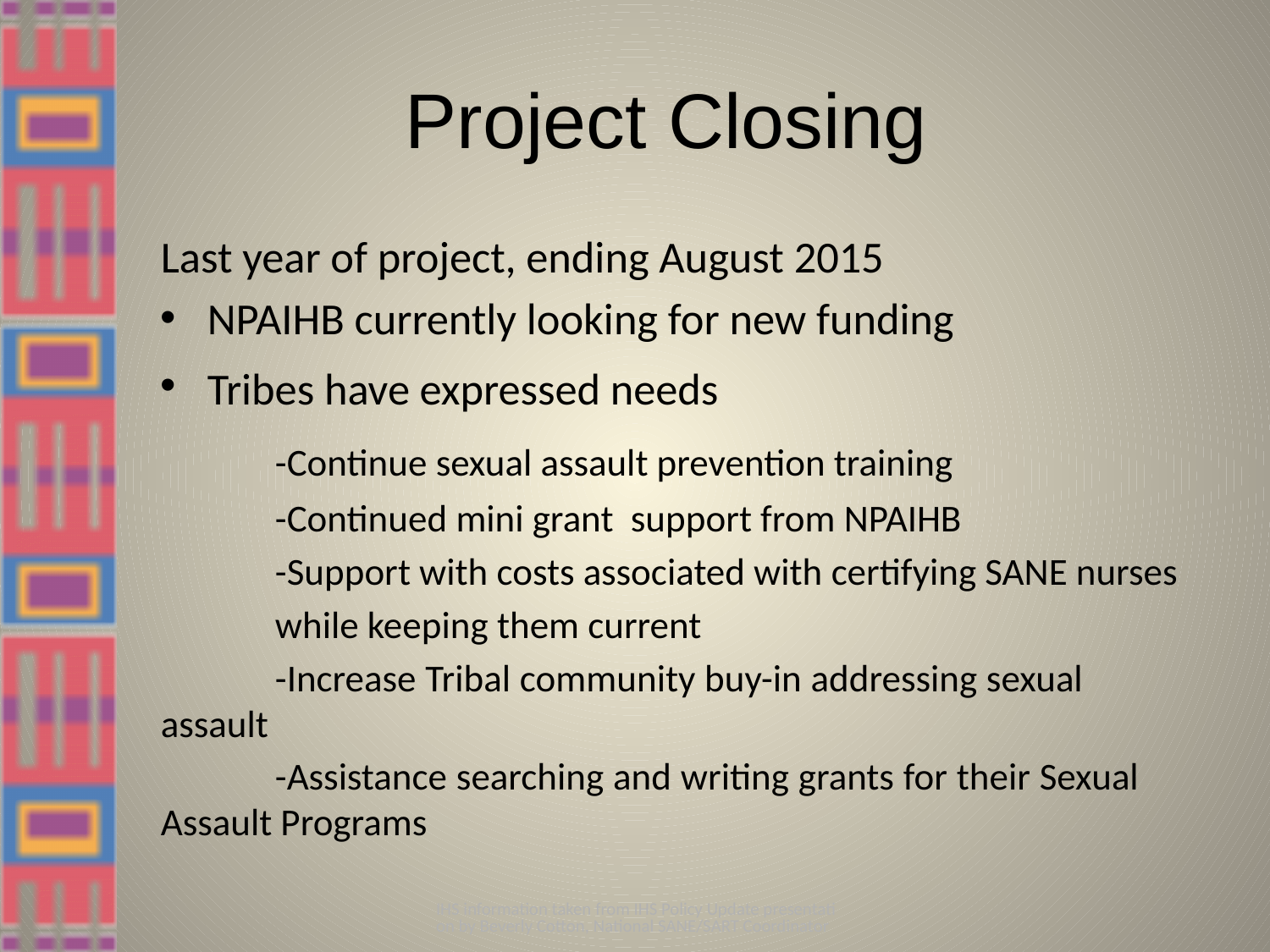

# Project Closing
Last year of project, ending August 2015
NPAIHB currently looking for new funding
Tribes have expressed needs
	-Continue sexual assault prevention training
	-Continued mini grant  support from NPAIHB
	-Support with costs associated with certifying SANE nurses
	while keeping them current
	-Increase Tribal community buy-in addressing sexual   	assault
	-Assistance searching and writing grants for their Sexual 	Assault Programs

IHS information taken from IHS Policy Update presentation by Beverly Cotton, National SANE/SART Coordinator